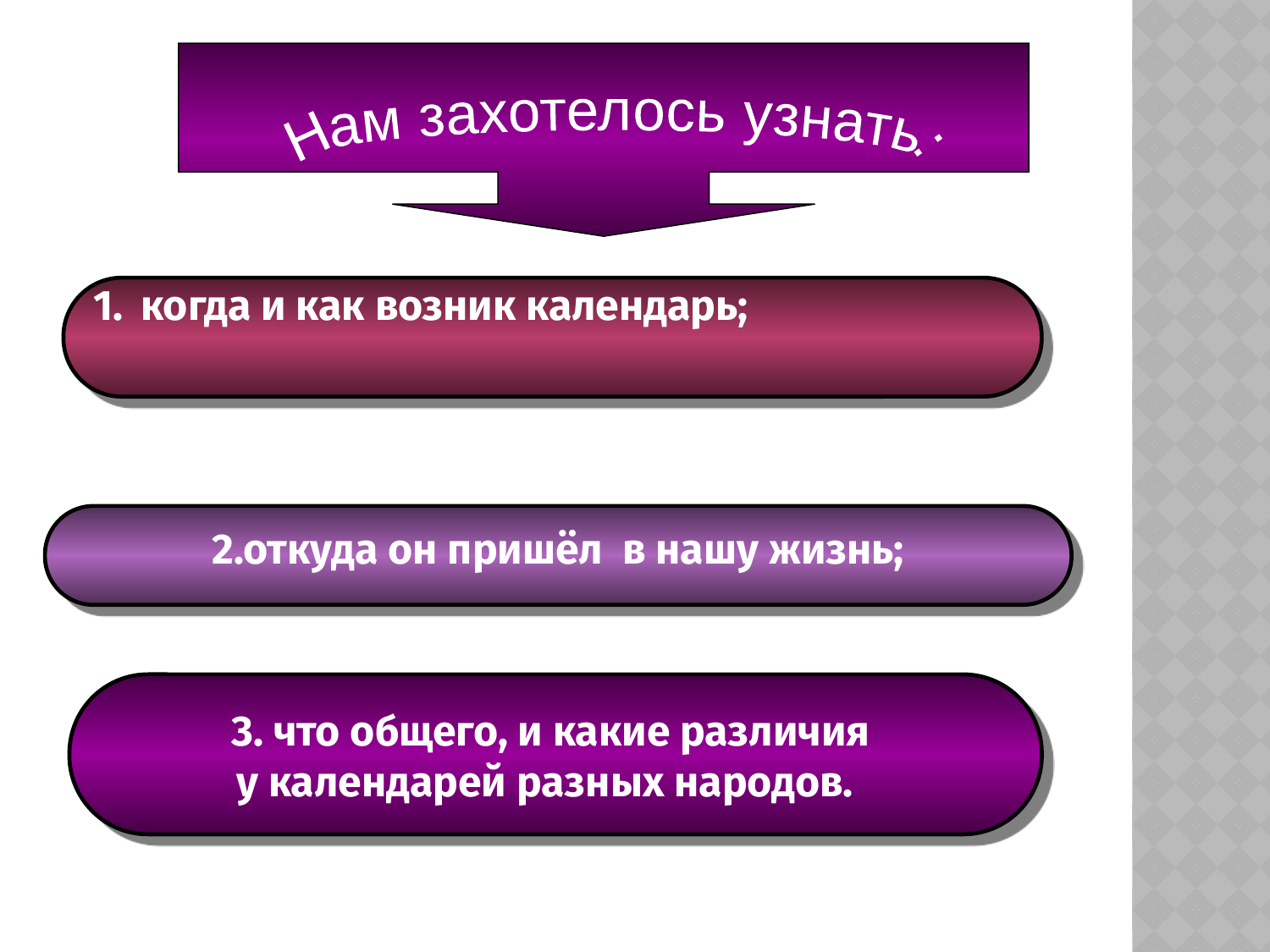

Нам захотелось узнать:
когда и как возник календарь;

2.откуда он пришёл  в нашу жизнь;

3. что общего, и какие различия
у календарей разных народов.